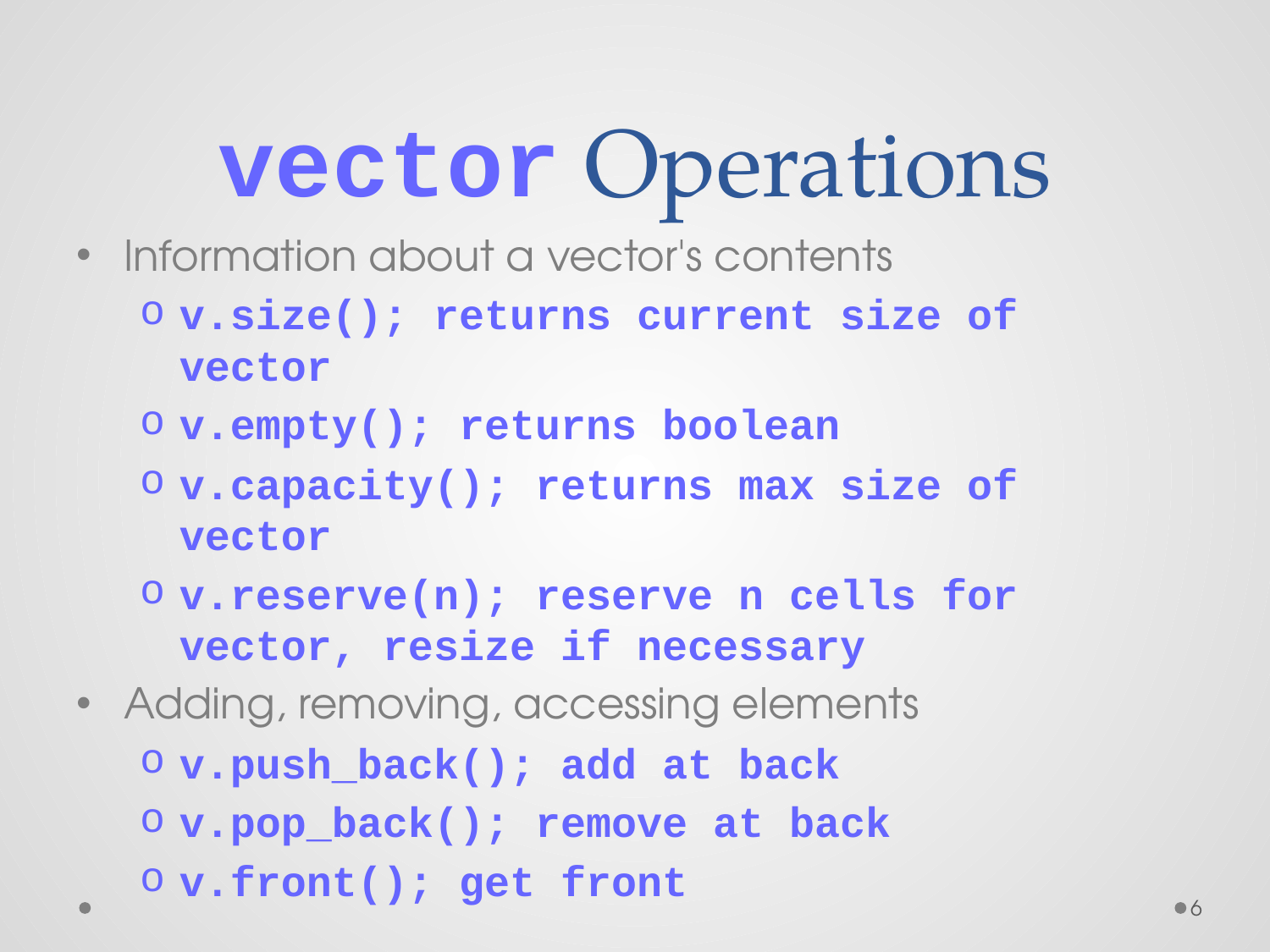

# vector Operations
Information about a vector's contents
v.size(); returns current size of vector
v.empty(); returns boolean
v.capacity(); returns max size of vector
v.reserve(n); reserve n cells for vector, resize if necessary
Adding, removing, accessing elements
v.push_back(); add at back
v.pop_back(); remove at back
v.front(); get front
6